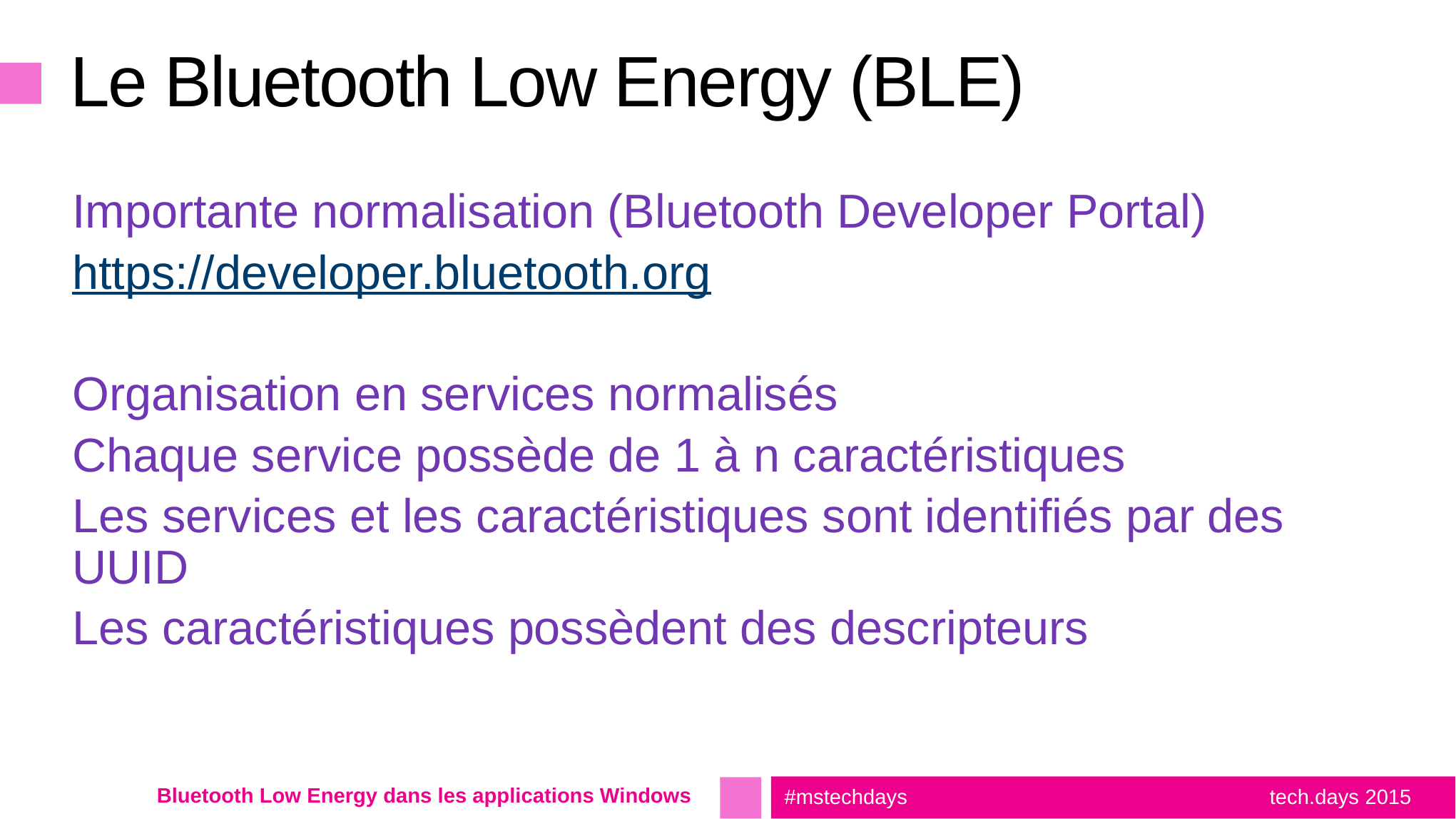

# Le Bluetooth Low Energy (BLE)

Importante normalisation (Bluetooth Developer Portal)
https://developer.bluetooth.org

Organisation en services normalisés
Chaque service possède de 1 à n caractéristiques
Les services et les caractéristiques sont identifiés par des UUID
Les caractéristiques possèdent des descripteurs
Bluetooth Low Energy dans les applications Windows